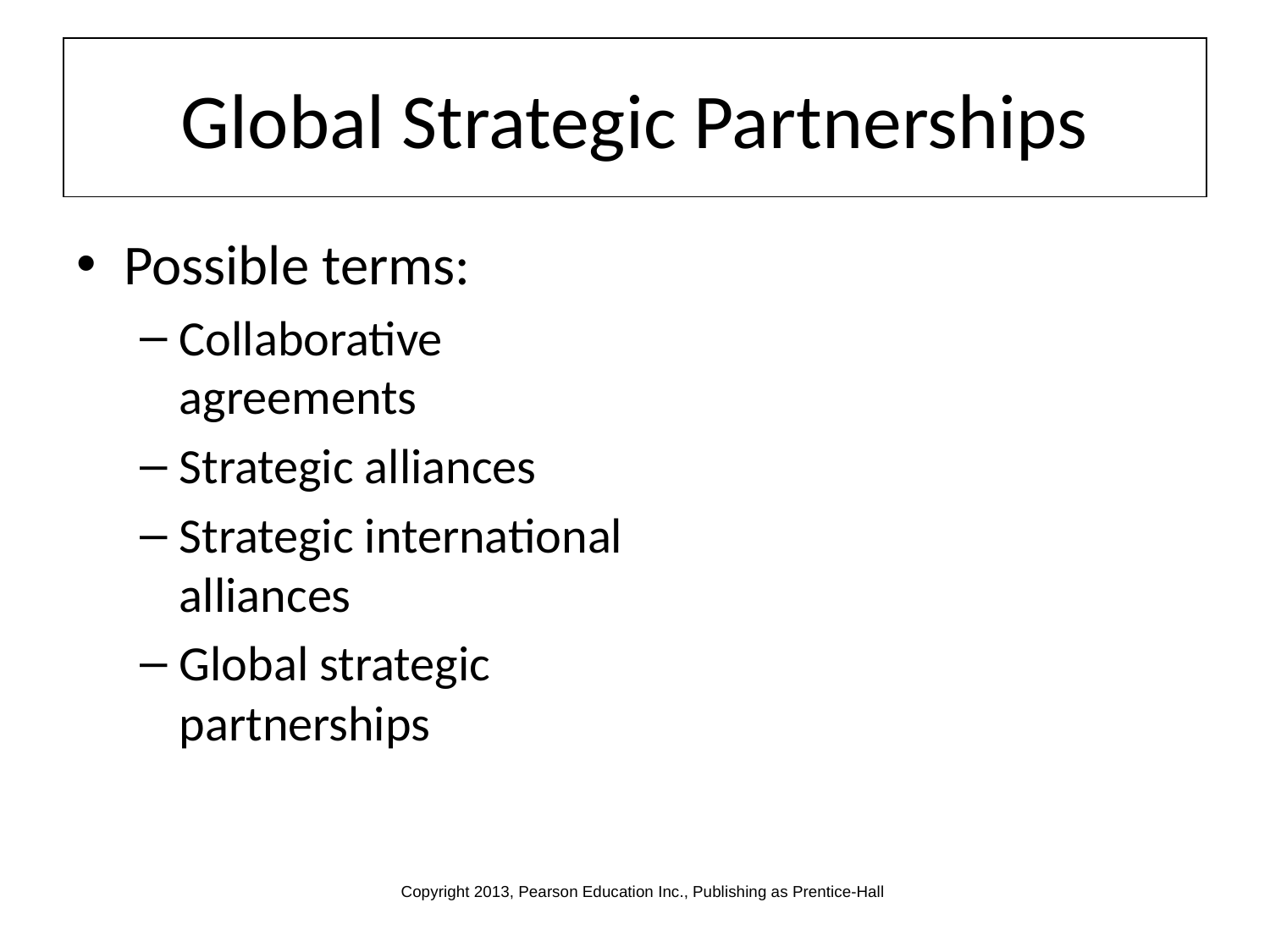

# Global Strategic Partnerships
Possible terms:
Collaborative agreements
Strategic alliances
Strategic international alliances
Global strategic partnerships
Copyright 2013, Pearson Education Inc., Publishing as Prentice-Hall